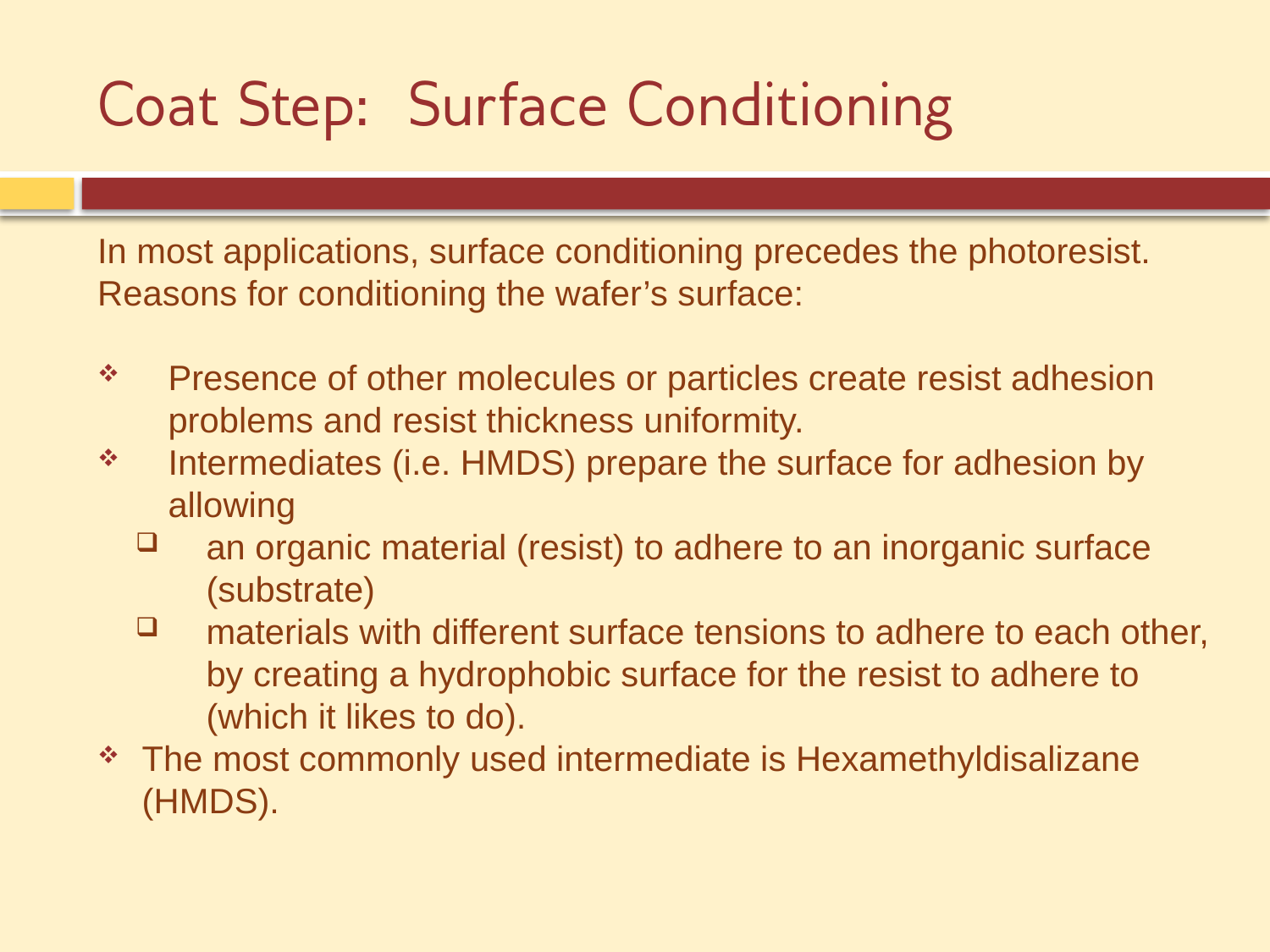

# Coat Step:  Surface Conditioning
In most applications, surface conditioning precedes the photoresist.
Reasons for conditioning the wafer’s surface:

Presence of other molecules or particles create resist adhesion problems and resist thickness uniformity.
Intermediates (i.e. HMDS) prepare the surface for adhesion by allowing
an organic material (resist) to adhere to an inorganic surface (substrate)
materials with different surface tensions to adhere to each other, by creating a hydrophobic surface for the resist to adhere to (which it likes to do).
The most commonly used intermediate is Hexamethyldisalizane (HMDS).